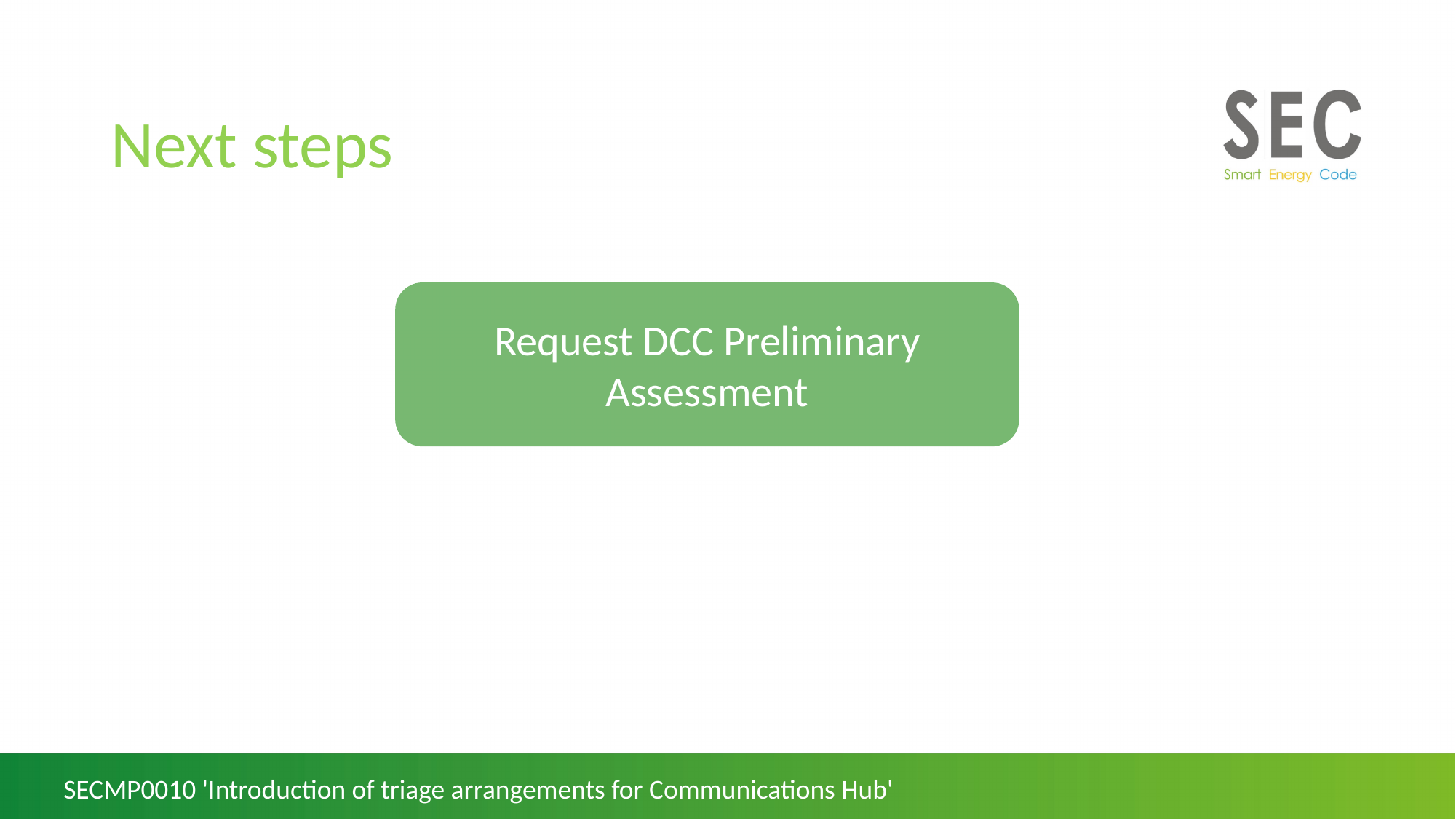

# Next steps

Request DCC Preliminary Assessment
SECMP0010 'Introduction of triage arrangements for Communications Hub'